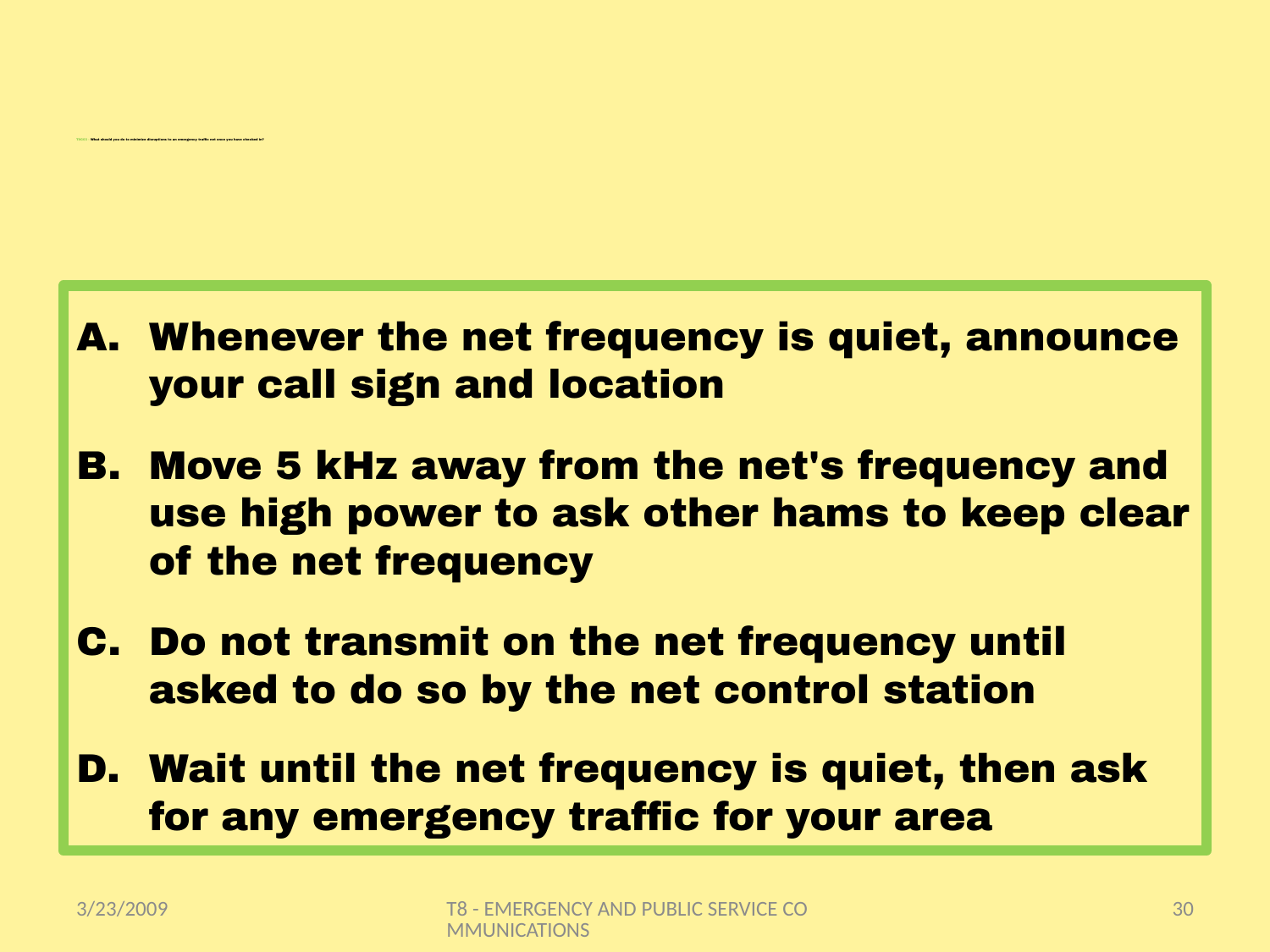

# T8C03 - What should you do to minimize disruptions to an emergency traffic net once you have checked in?

Whenever the net frequency is quiet, announce your call sign and location

Move 5 kHz away from the net's frequency and use high power to ask other hams to keep clear of the net frequency

Do not transmit on the net frequency until asked to do so by the net control station

Wait until the net frequency is quiet, then ask for any emergency traffic for your area
3/23/2009
T8 - EMERGENCY AND PUBLIC SERVICE COMMUNICATIONS
30